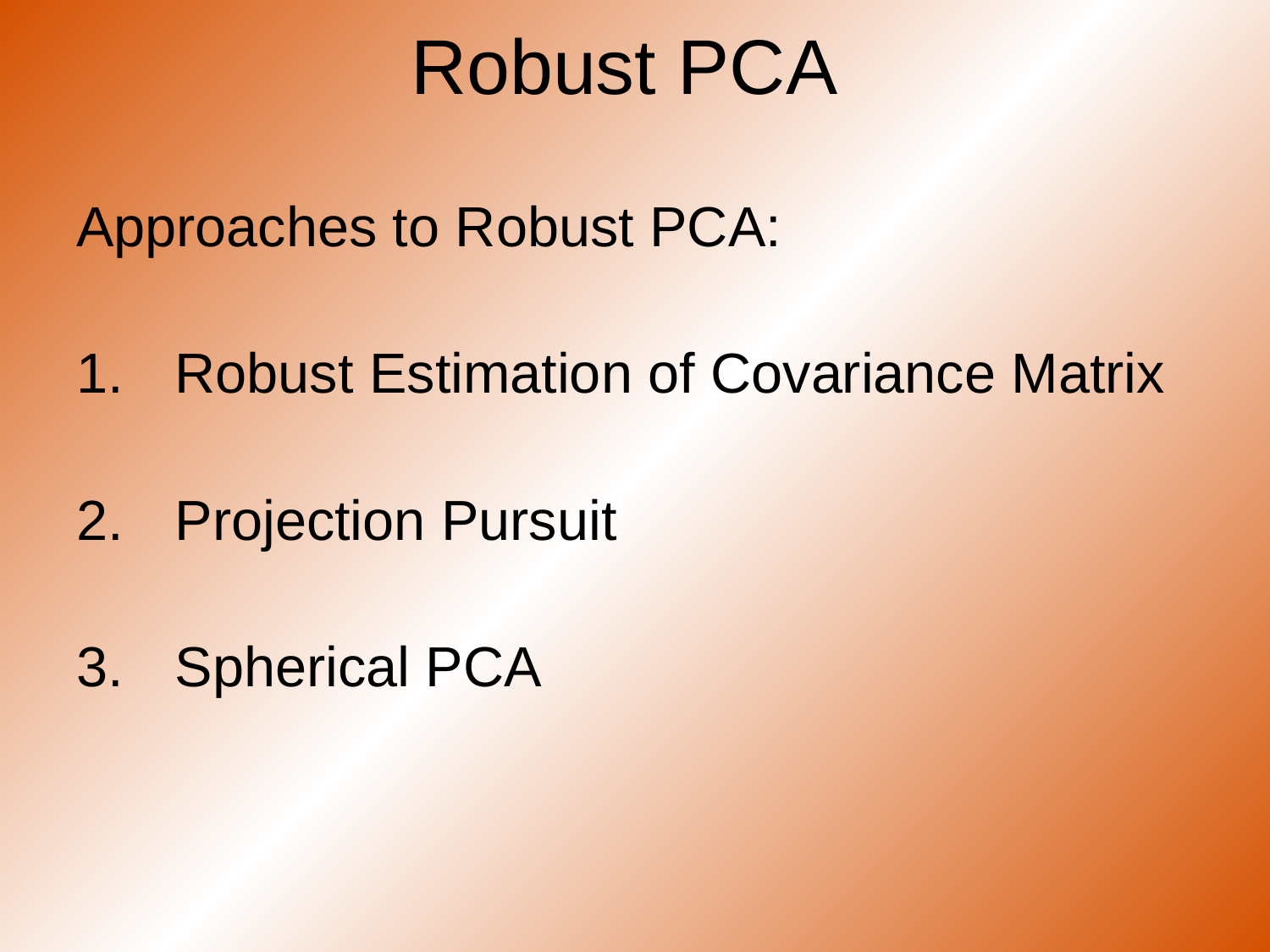

# Robust PCA
Approaches to Robust PCA:
Robust Estimation of Covariance Matrix
Projection Pursuit
Spherical PCA